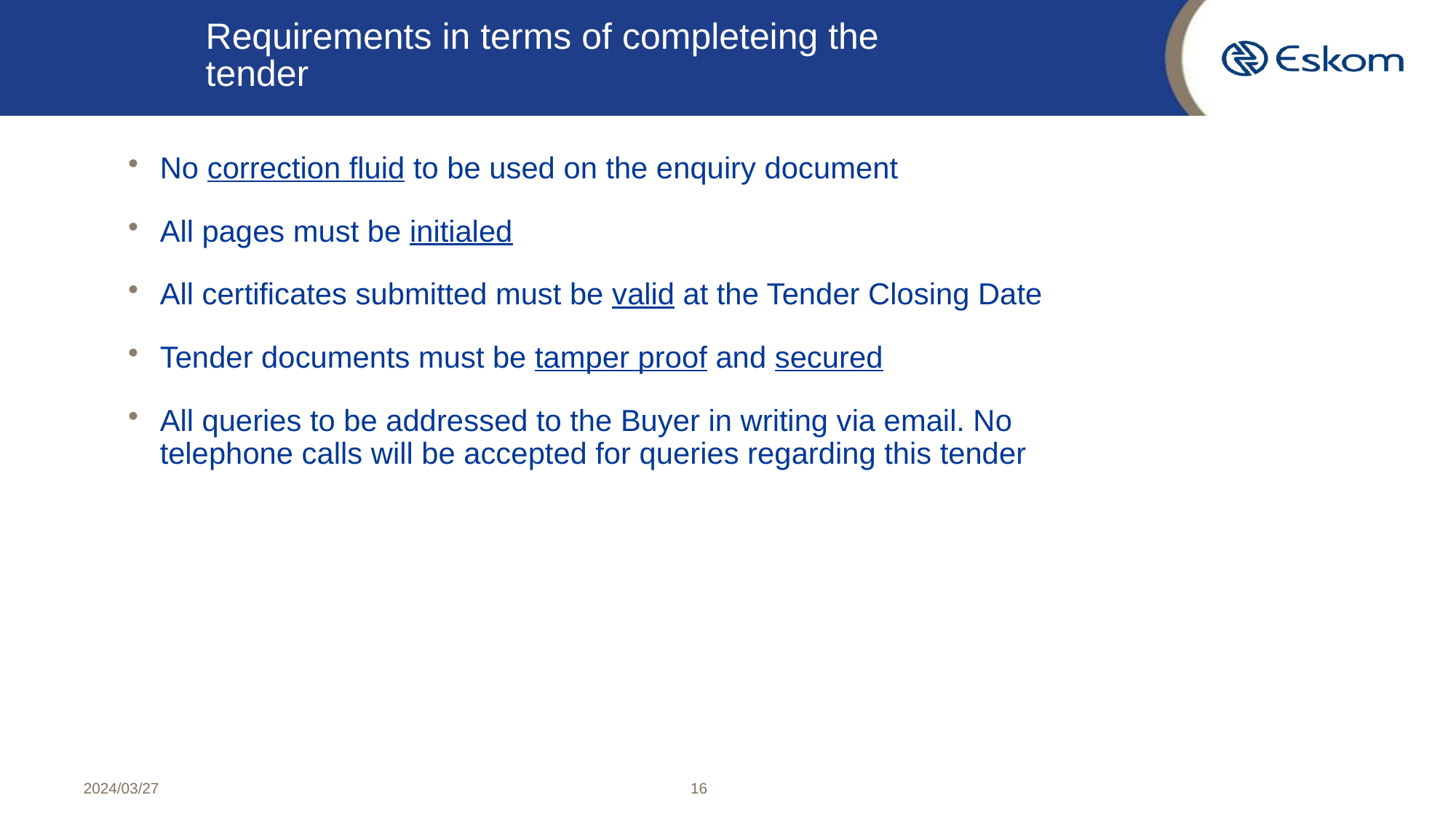

# Requirements in terms of completeing the tender
No correction fluid to be used on the enquiry document
All pages must be initialed
All certificates submitted must be valid at the Tender Closing Date
Tender documents must be tamper proof and secured
All queries to be addressed to the Buyer in writing via email. No telephone calls will be accepted for queries regarding this tender

2024/03/27
16